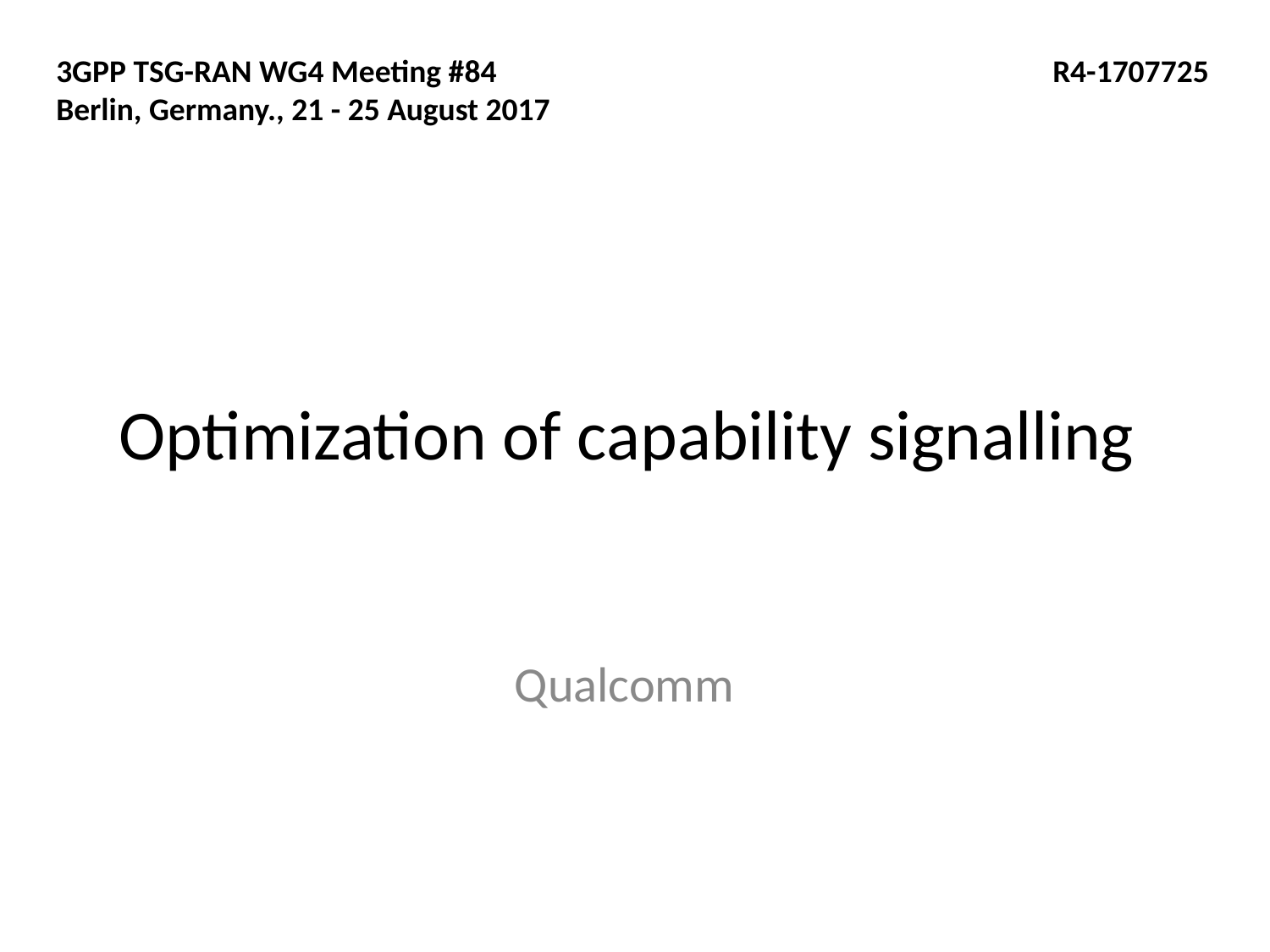

3GPP TSG-RAN WG4 Meeting #84
Berlin, Germany., 21 - 25 August 2017
R4-1707725
# Optimization of capability signalling
Qualcomm